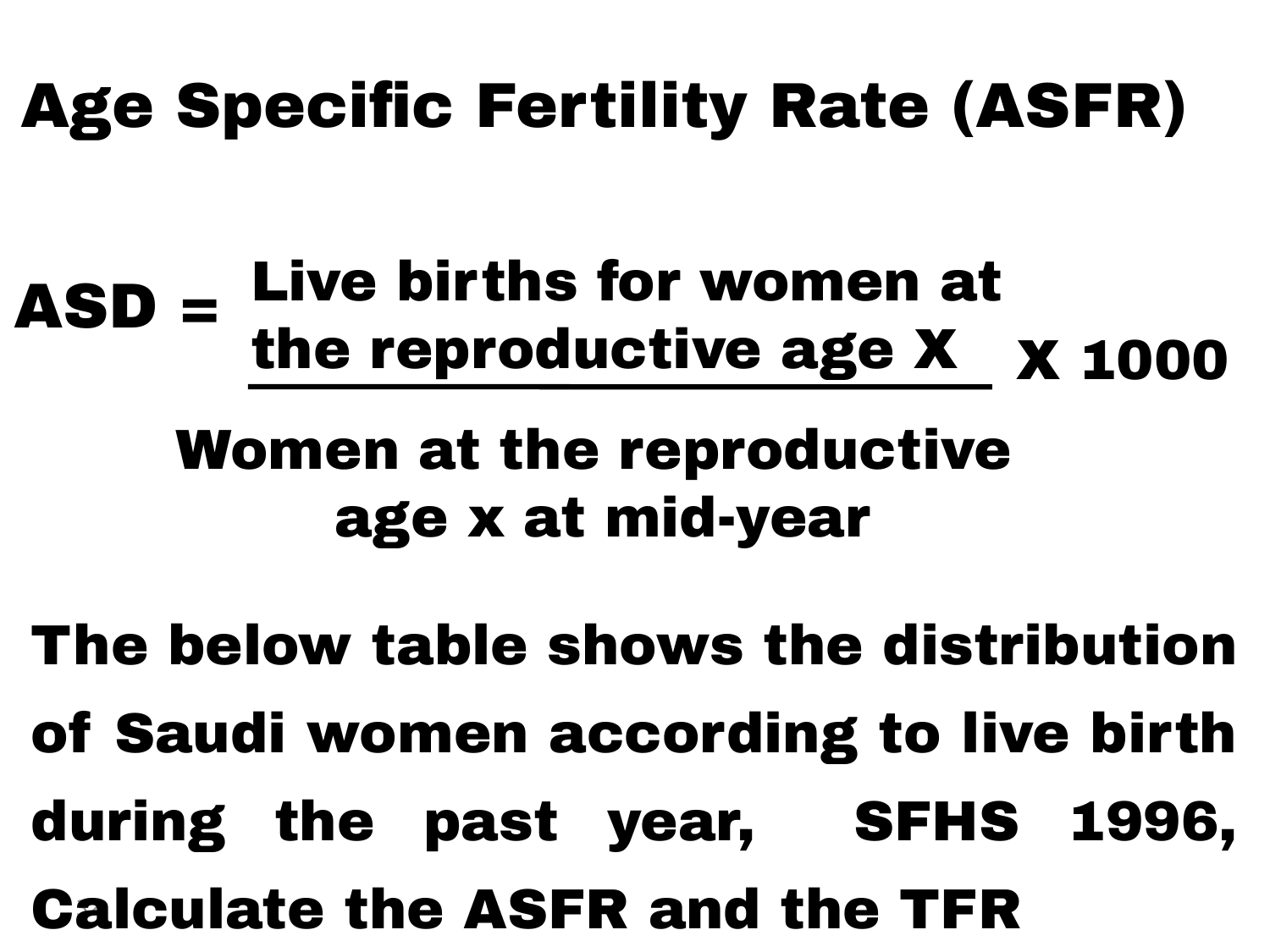

Age Specific Fertility Rate (ASFR)
Live births for women at the reproductive age X
ASD =
X 1000
Women at the reproductive
age x at mid-year
The below table shows the distribution of Saudi women according to live birth during the past year,  SFHS 1996, Calculate the ASFR and the TFR
32